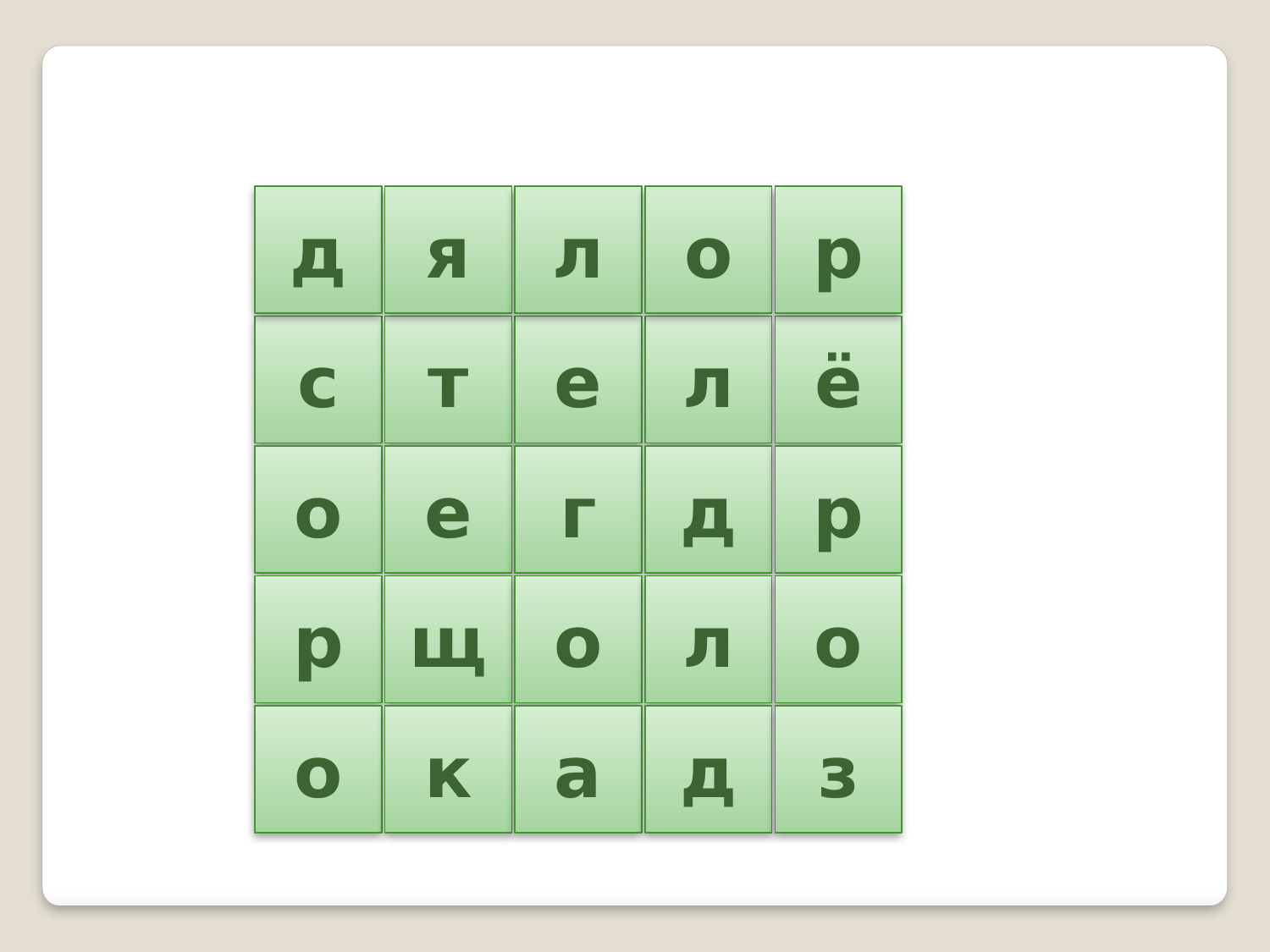

д
я
л
о
р
с
т
е
л
ё
о
е
г
д
р
р
щ
о
л
о
о
к
а
д
з